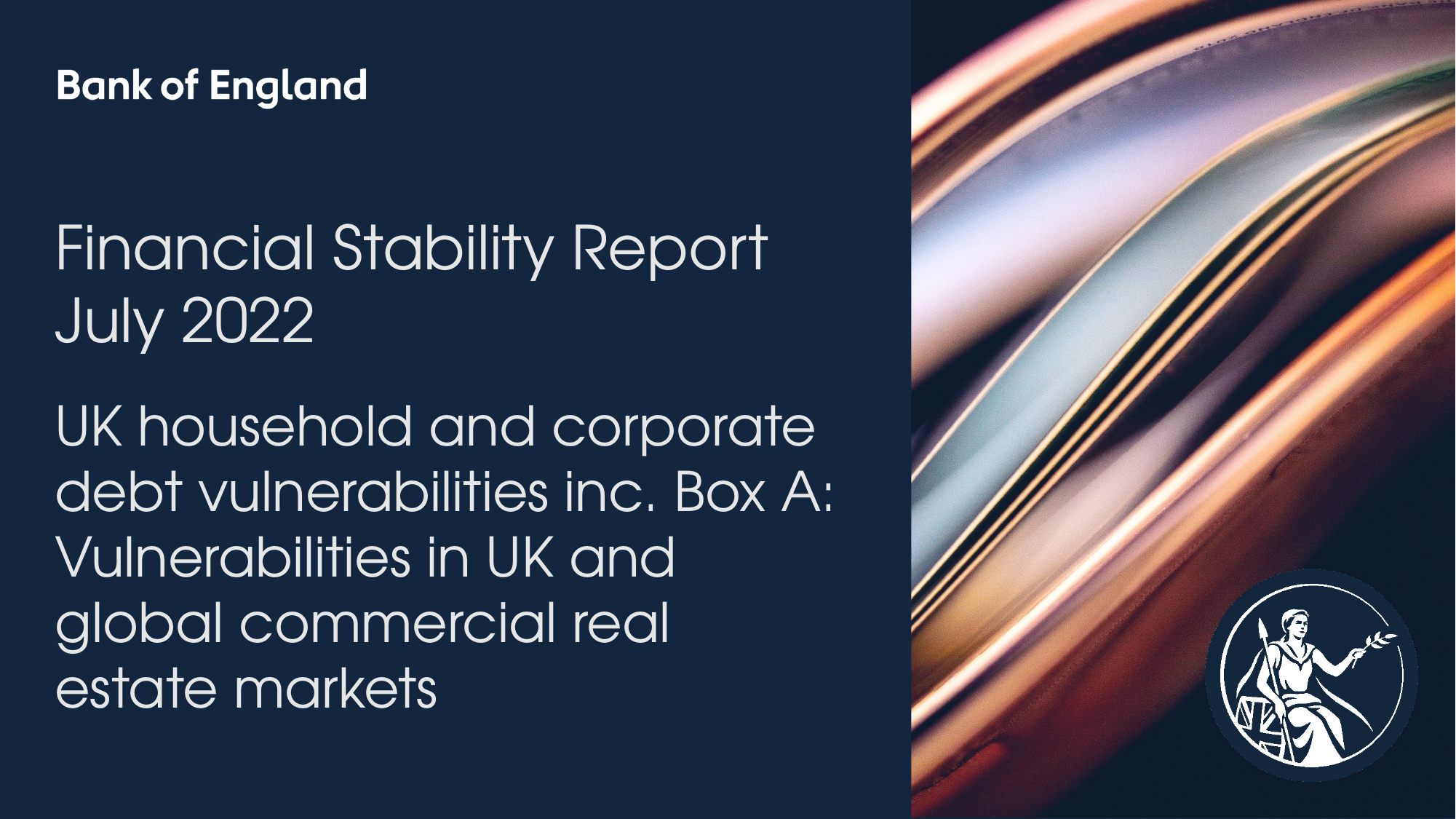

Financial Stability Report July 2022
UK household and corporate debt vulnerabilities inc. Box A: Vulnerabilities in UK and global commercial real estate markets